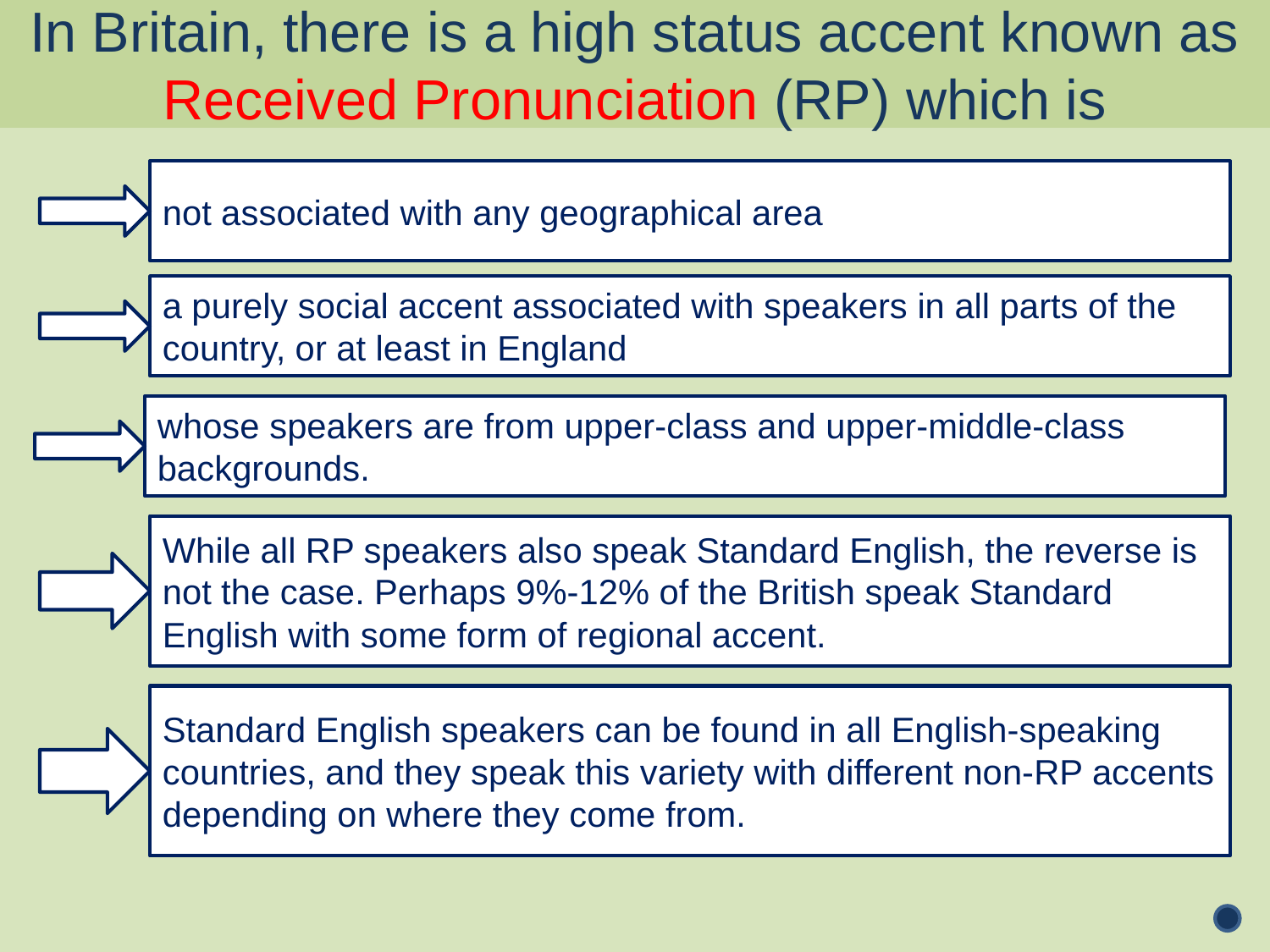

In Britain, there is a high status accent known as Received Pronunciation (RP) which is
not associated with any geographical area

a purely social accent associated with speakers in all parts of the country, or at least in England

whose speakers are from upper-class and upper-middle-class backgrounds.

While all RP speakers also speak Standard English, the reverse is not the case. Perhaps 9%-12% of the British speak Standard English with some form of regional accent.

Standard English speakers can be found in all English-speaking countries, and they speak this variety with different non-RP accents depending on where they come from.